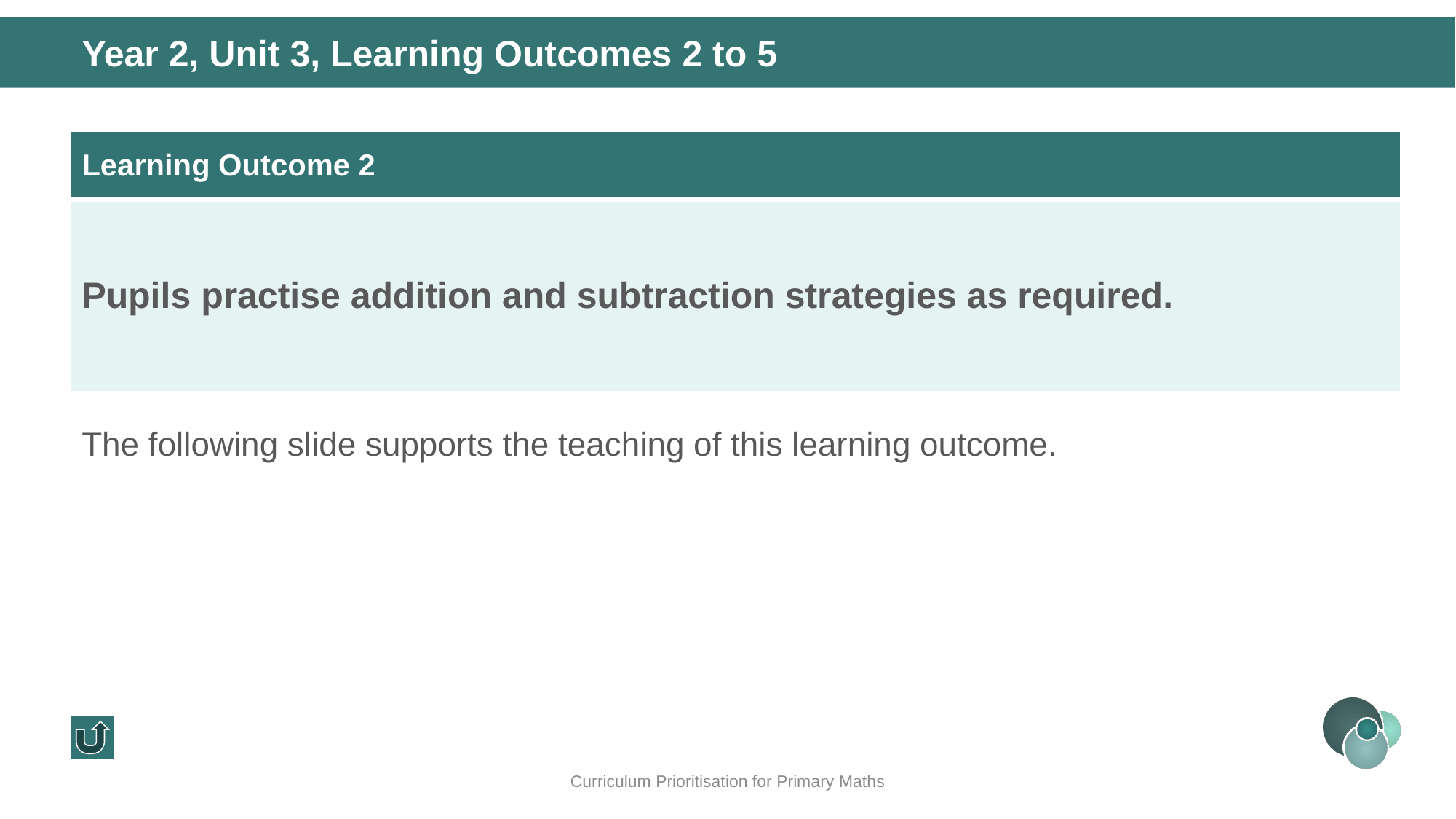

Year 2, Unit 3, Learning Outcomes 2 to 5
| Learning Outcome 2 |
| --- |
| Pupils practise addition and subtraction strategies as required. |
The following slide supports the teaching of this learning outcome.

Curriculum Prioritisation for Primary Maths